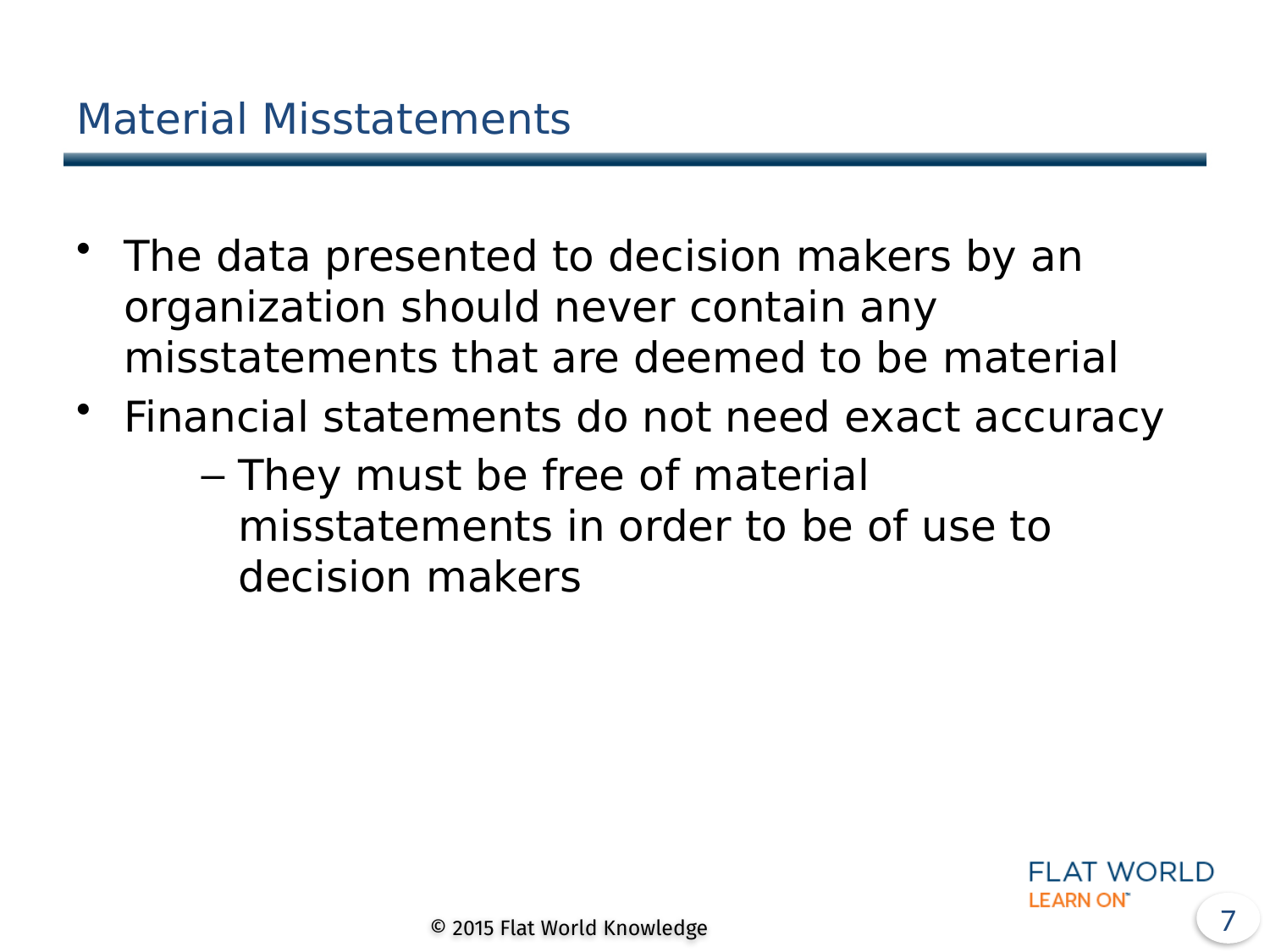

# Material Misstatements
The data presented to decision makers by an organization should never contain any misstatements that are deemed to be material
Financial statements do not need exact accuracy
They must be free of material misstatements in order to be of use to decision makers

7
© 2015 Flat World Knowledge